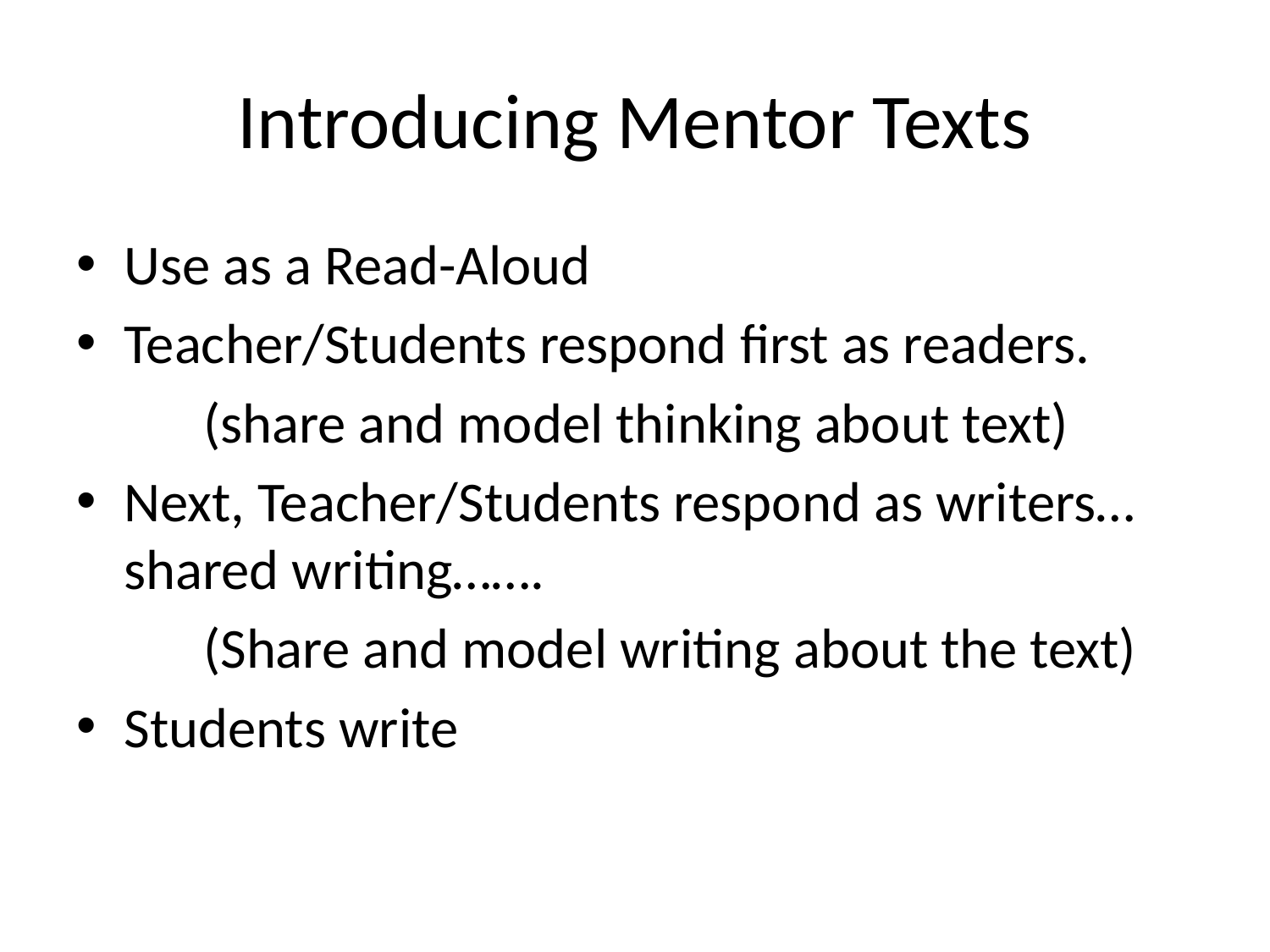

# Introducing Mentor Texts
Use as a Read-Aloud
Teacher/Students respond first as readers.
	(share and model thinking about text)
Next, Teacher/Students respond as writers…shared writing…….
	(Share and model writing about the text)
Students write